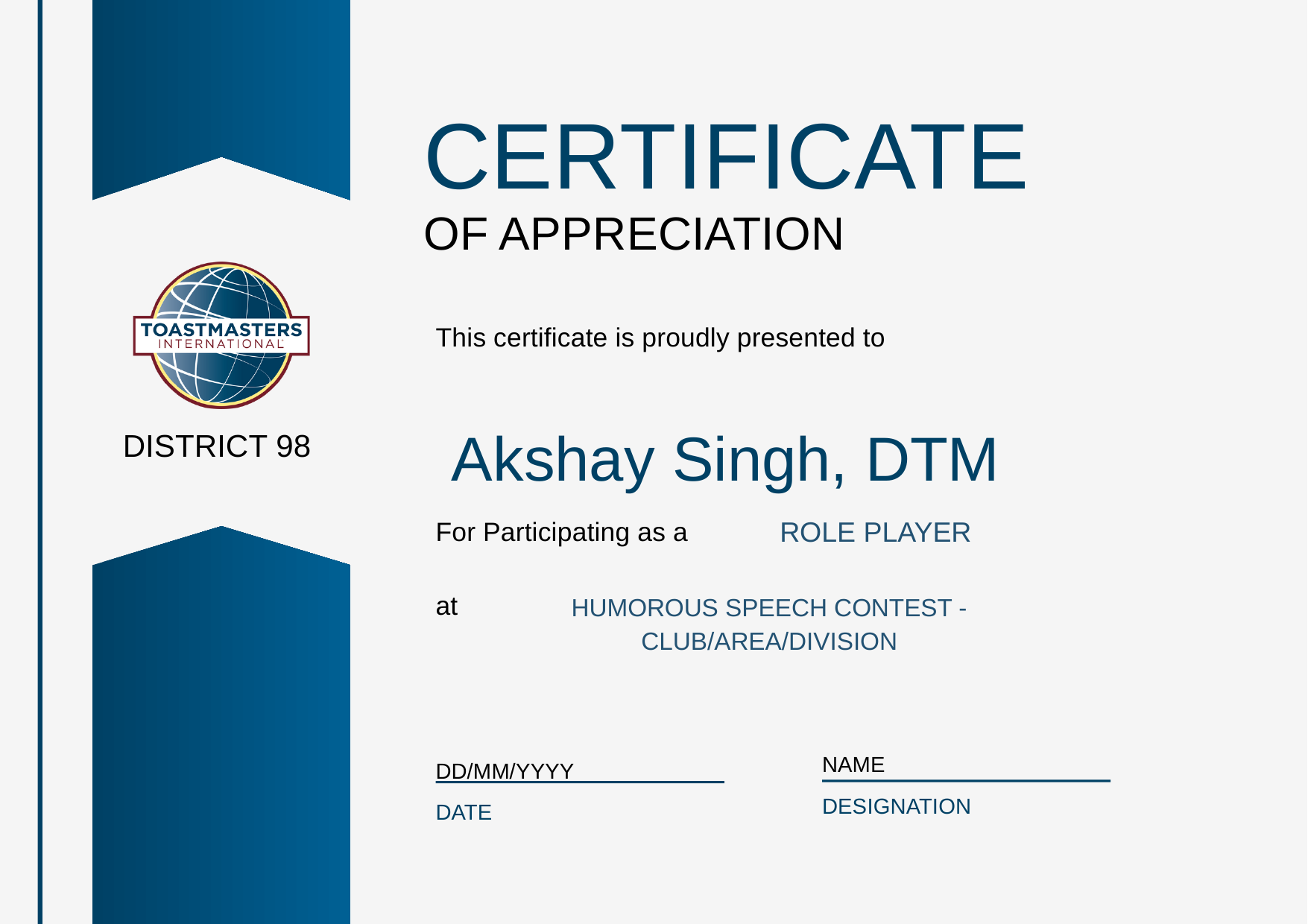

CERTIFICATE
OF APPRECIATION

This certificate is proudly presented to
Akshay Singh, DTM
DISTRICT 98
For Participating as a

at
ROLE PLAYER

HUMOROUS SPEECH CONTEST - CLUB/AREA/DIVISION
NAME
DD/MM/YYYY

DESIGNATION
DATE